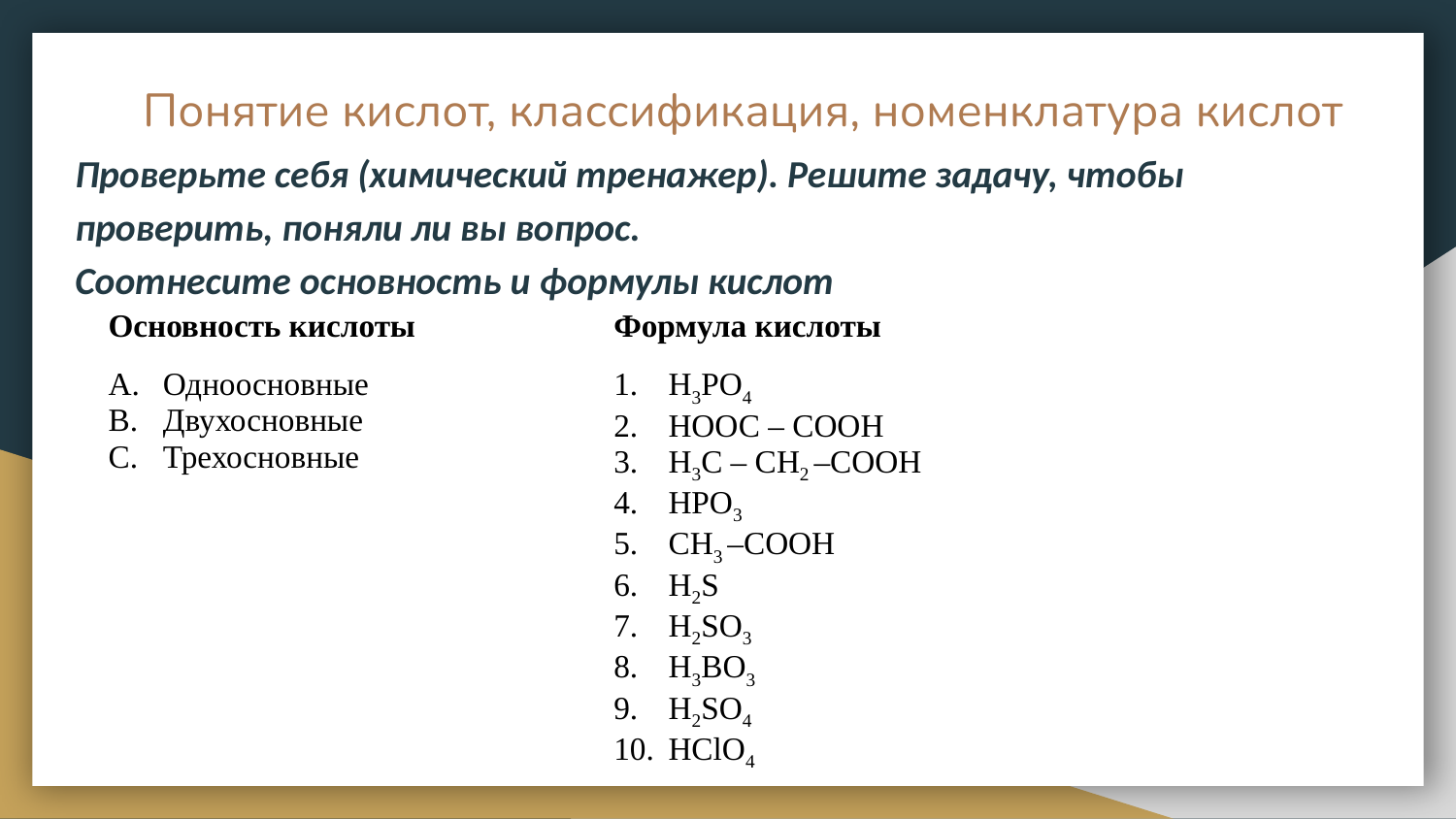

# Понятие кислот, классификация, номенклатура кислот
Проверьте себя (химический тренажер). Решите задачу, чтобы проверить, поняли ли вы вопрос.
Соотнесите основность и формулы кислот
| Основность кислоты | Формула кислоты |
| --- | --- |
| Одноосновные Двухосновные Трехосновные | H3PO4 НООС – СООН H3С – СH2 –СООН HPO3 СH3 –COOH H2S H2SO3 H3ВО3 H2SO4 HClО4 |